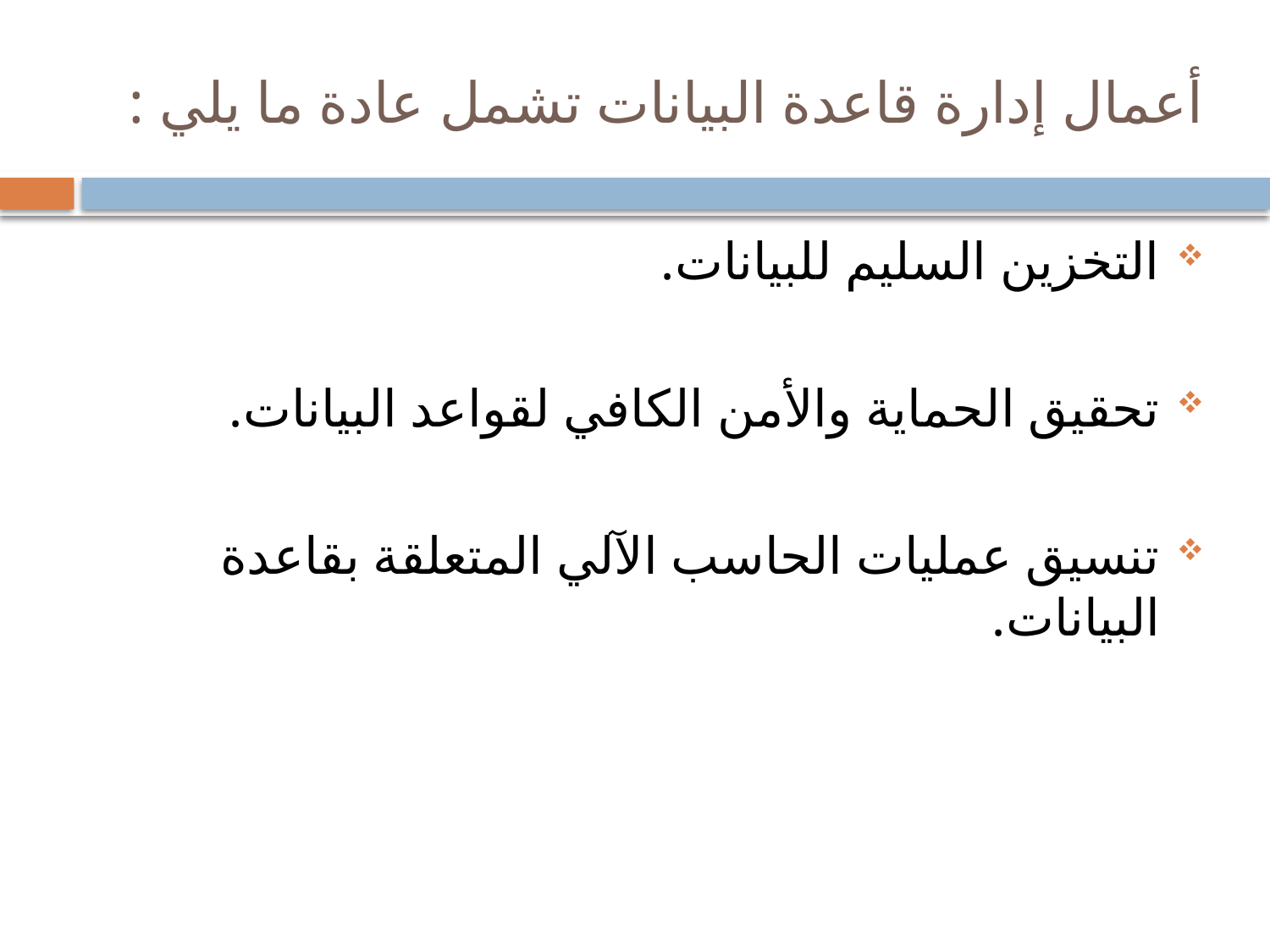

# أعمال إدارة قاعدة البيانات تشمل عادة ما يلي :
التخزين السليم للبيانات.

تحقيق الحماية والأمن الكافي لقواعد البيانات.

تنسيق عمليات الحاسب الآلي المتعلقة بقاعدة البيانات.